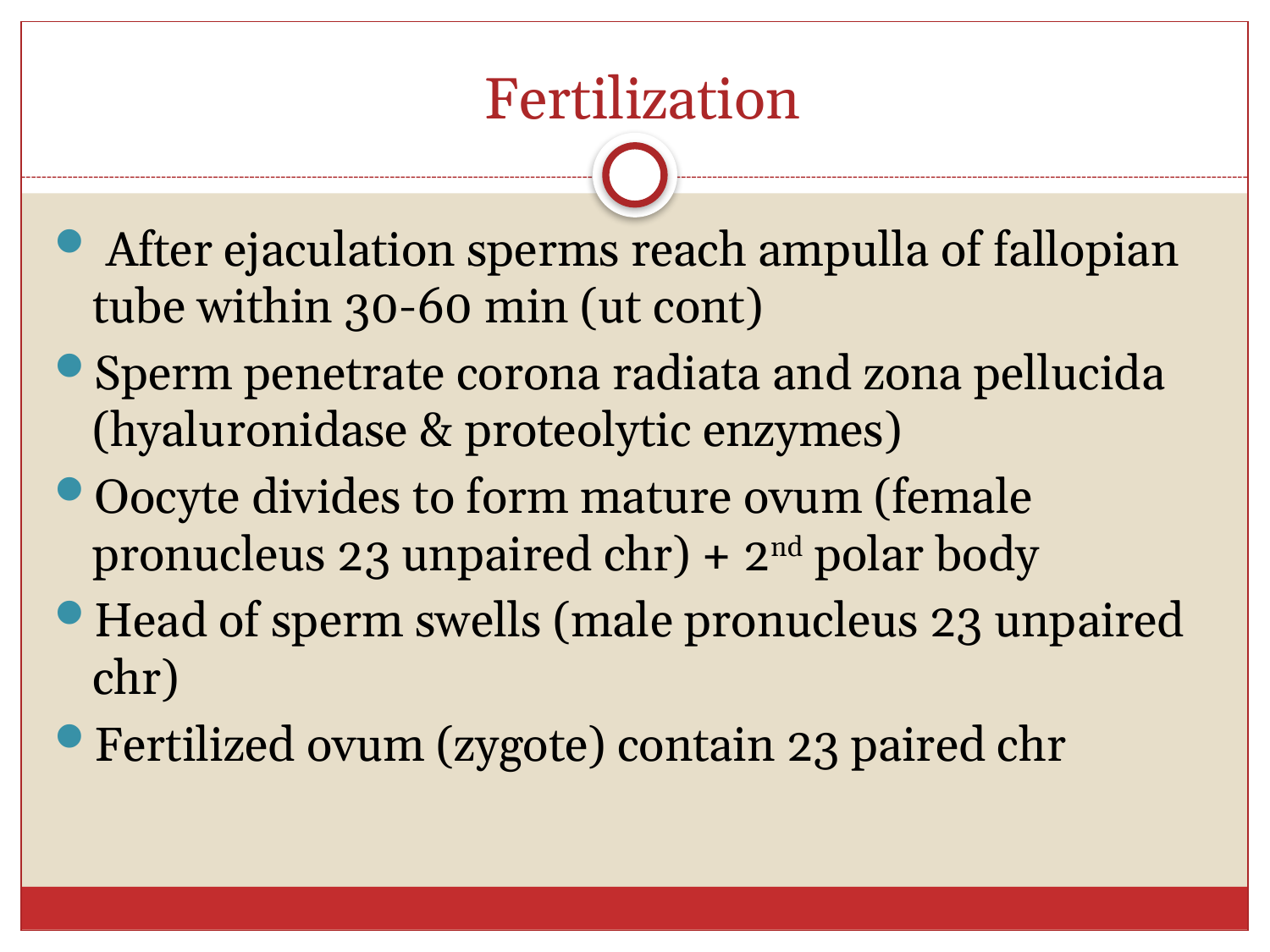

# Fertilization
 After ejaculation sperms reach ampulla of fallopian tube within 30-60 min (ut cont)
Sperm penetrate corona radiata and zona pellucida (hyaluronidase & proteolytic enzymes)
Oocyte divides to form mature ovum (female pronucleus 23 unpaired chr) + 2nd polar body
Head of sperm swells (male pronucleus 23 unpaired chr)
Fertilized ovum (zygote) contain 23 paired chr